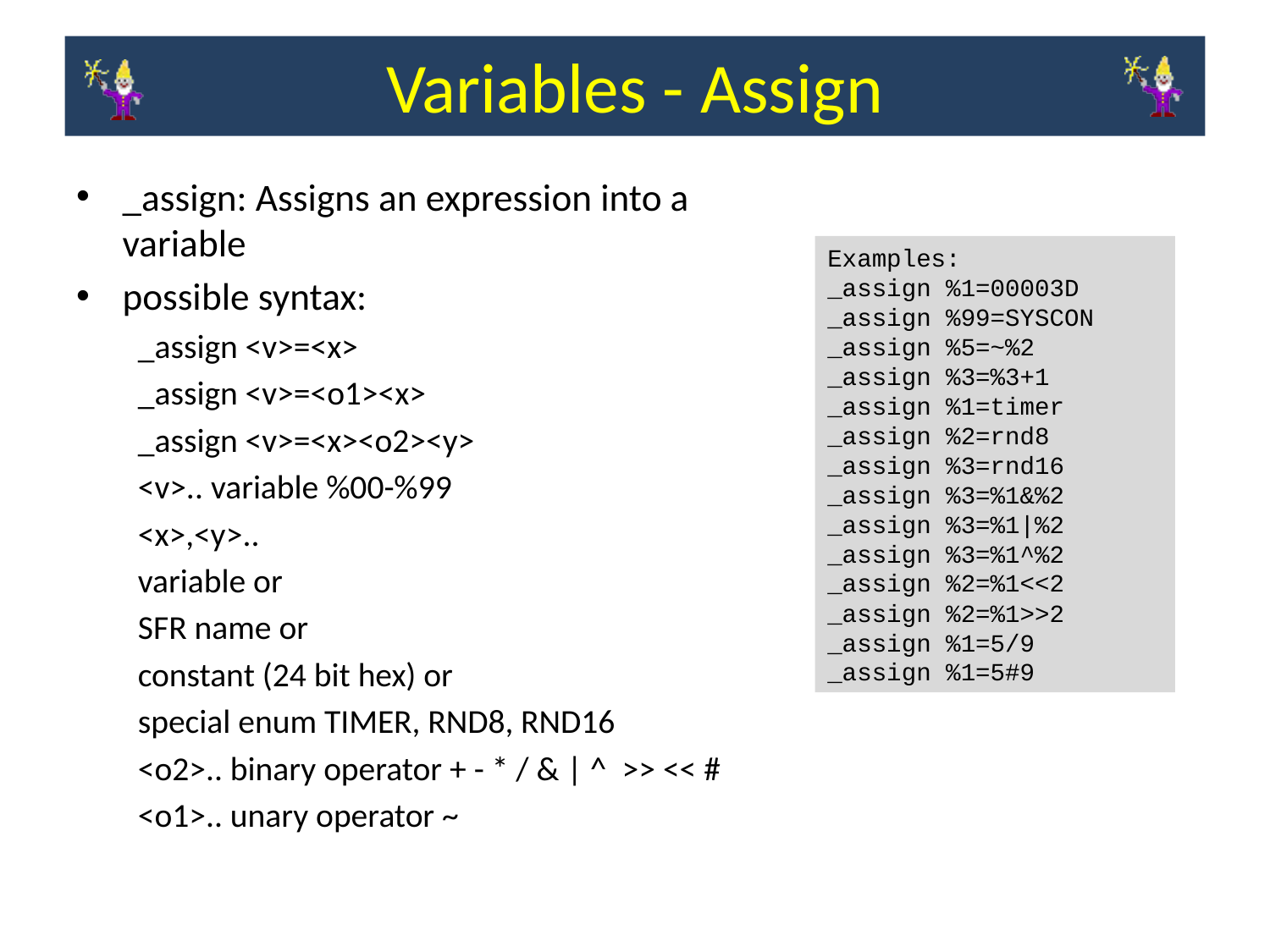

Variables - Assign
_assign: Assigns an expression into a variable
possible syntax:
_assign <v>=<x>
_assign <v>=<o1><x>
_assign <v>=<x><o2><y>
<v>.. variable %00-%99
<x>,<y>..
	variable or
	SFR name or
	constant (24 bit hex) or
	special enum TIMER, RND8, RND16
<o2>.. binary operator + - * / & | ^  >> << #
<o1>.. unary operator ~

Examples:
_assign %1=00003D
_assign %99=SYSCON
_assign %5=~%2
_assign %3=%3+1
_assign %1=timer
_assign %2=rnd8
_assign %3=rnd16
_assign %3=%1&%2
_assign %3=%1|%2
_assign %3=%1^%2
_assign %2=%1<<2
_assign %2=%1>>2
_assign %1=5/9
_assign %1=5#9